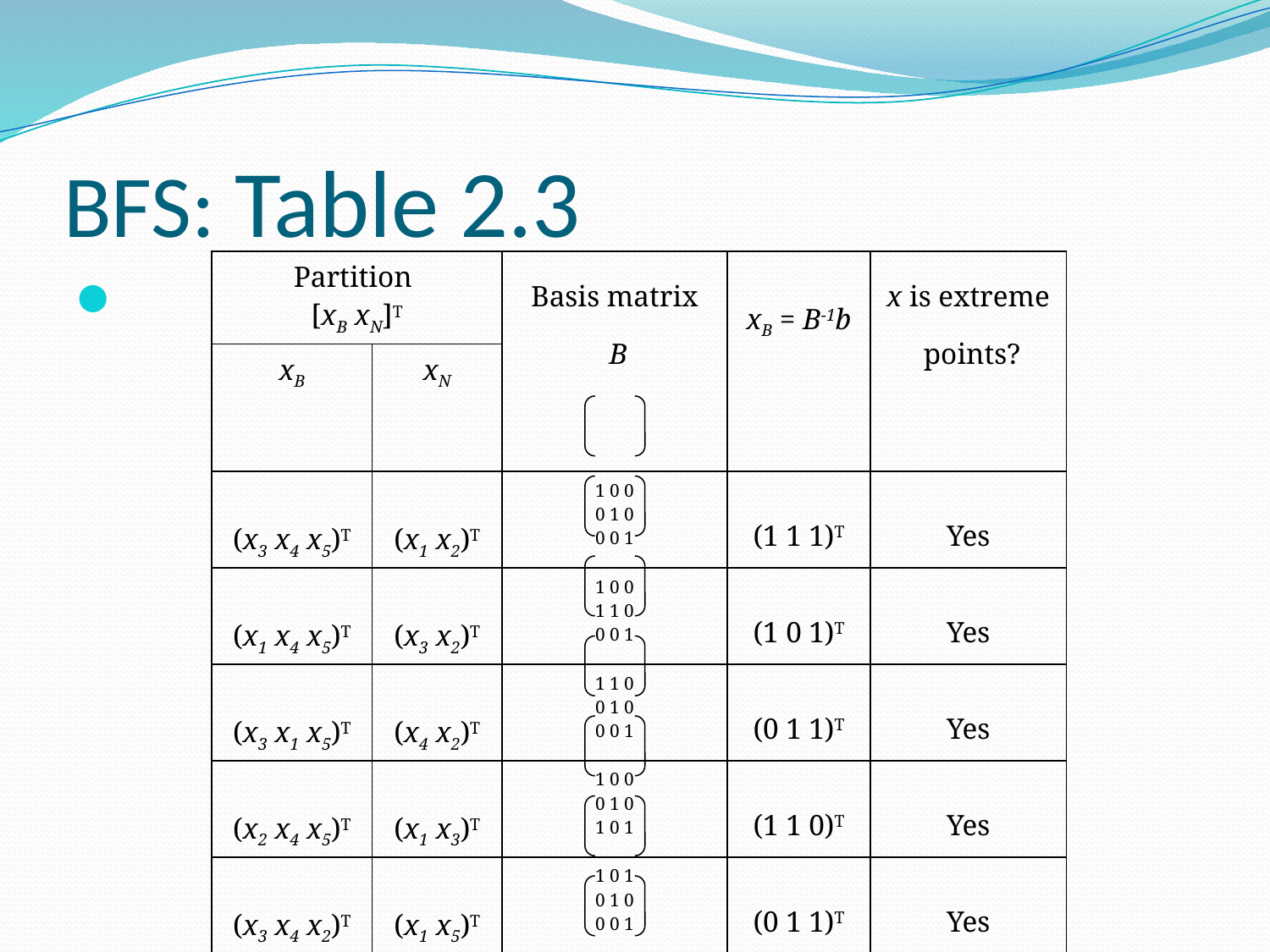

# BFS: Table 2.3
| Partition [xB xN]T |  | Basis matrix B | xB = B-1b | x is extreme points? |
| --- | --- | --- | --- | --- |
| xB | xN |  |  |  |
| (x3 x4 x5)T | (x1 x2)T | 1 0 0 0 1 0 0 0 1 | (1 1 1)T | Yes |
| (x1 x4 x5)T | (x3 x2)T | 1 0 0 1 1 0 0 0 1 | (1 0 1)T | Yes |
| (x3 x1 x5)T | (x4 x2)T | 1 1 0 0 1 0 0 0 1 | (0 1 1)T | Yes |
| (x2 x4 x5)T | (x1 x3)T | 1 0 0 0 1 0 1 0 1 | (1 1 0)T | Yes |
| (x3 x4 x2)T | (x1 x5)T | 1 0 1 0 1 0 0 0 1 | (0 1 1)T | Yes |
| (x1 x2 x4)T | (x3 x5)T | 1 1 0 1 0 1 0 1 0 | (0 1 1)T | Yes |
| (x1 x2 x5)T | (x3 x4)T | 1 1 0 1 0 0 0 1 1 | (1 0 1)T | Yes |